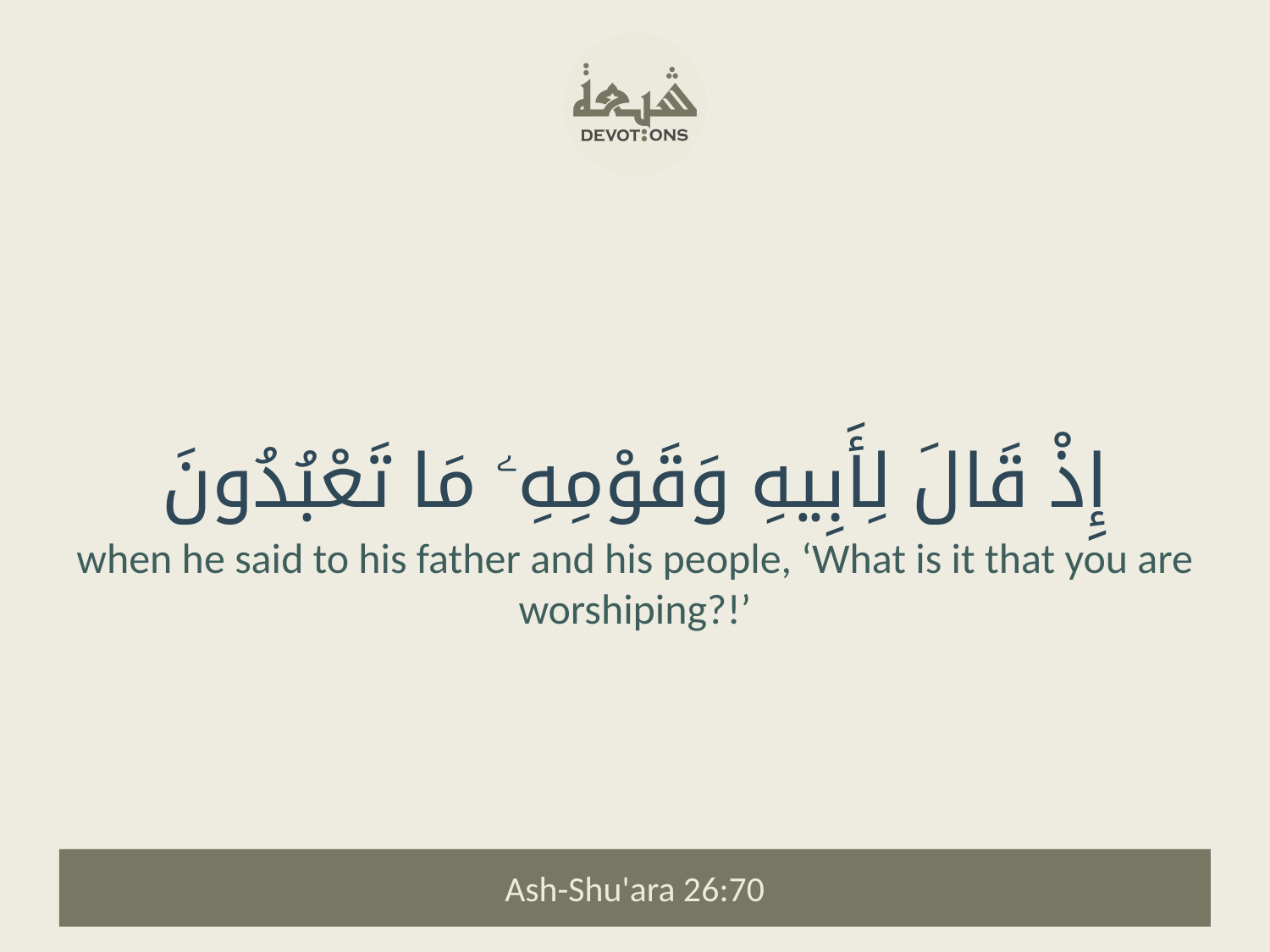

إِذْ قَالَ لِأَبِيهِ وَقَوْمِهِۦ مَا تَعْبُدُونَ
when he said to his father and his people, ‘What is it that you are worshiping?!’
Ash-Shu'ara 26:70